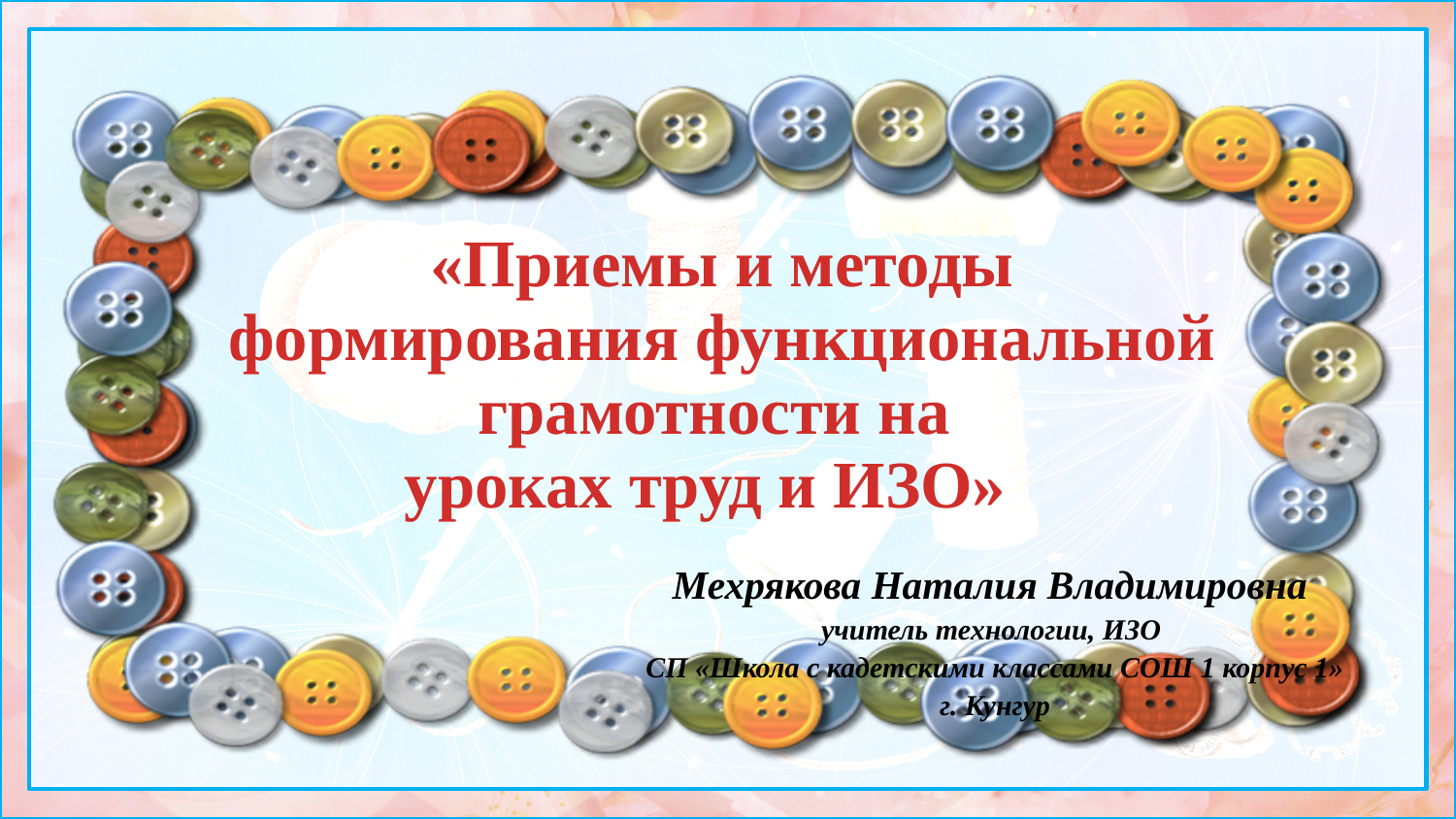

# «Приемы и методы формирования функциональной грамотности на уроках труд и ИЗО»

Мехрякова Наталия Владимировна
учитель технологии, ИЗО
СП «Школа с кадетскими классами СОШ 1 корпус 1»
г. Кунгур